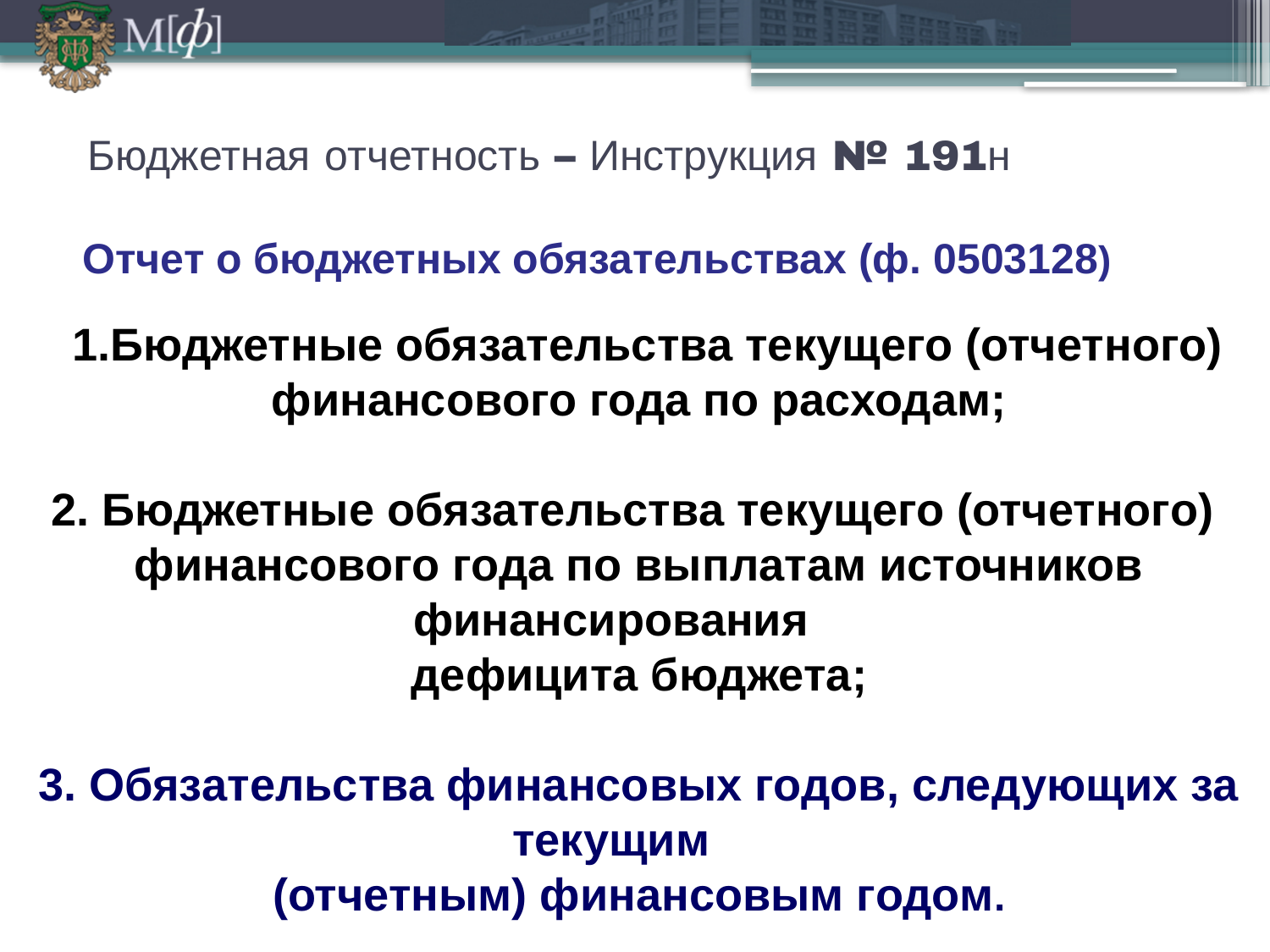

Бюджетная отчетность – Инструкция № 191н
Отчет о бюджетных обязательствах (ф. 0503128)
Бюджетные обязательства текущего (отчетного)
финансового года по расходам;

2. Бюджетные обязательства текущего (отчетного)
финансового года по выплатам источников финансирования
дефицита бюджета;

3. Обязательства финансовых годов, следующих за текущим
(отчетным) финансовым годом.